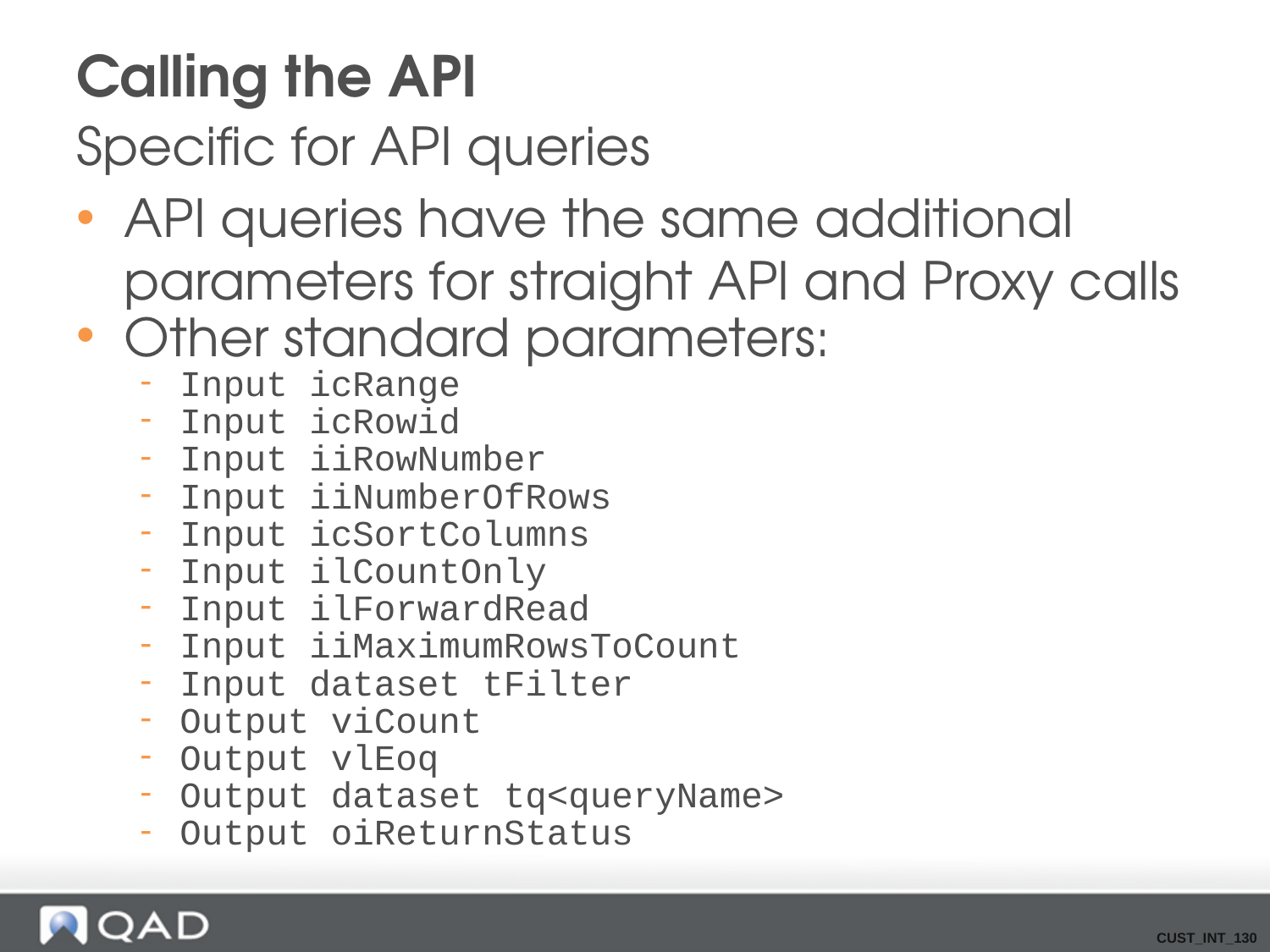

# Calling the API
Specific for API queries
API queries have the same additional parameters for straight API and Proxy calls
Other standard parameters:
Input icRange
Input icRowid
Input iiRowNumber
Input iiNumberOfRows
Input icSortColumns
Input ilCountOnly
Input ilForwardRead
Input iiMaximumRowsToCount
Input dataset tFilter
Output viCount
Output vlEoq
Output dataset tq<queryName>
Output oiReturnStatus
CUST_INT_130